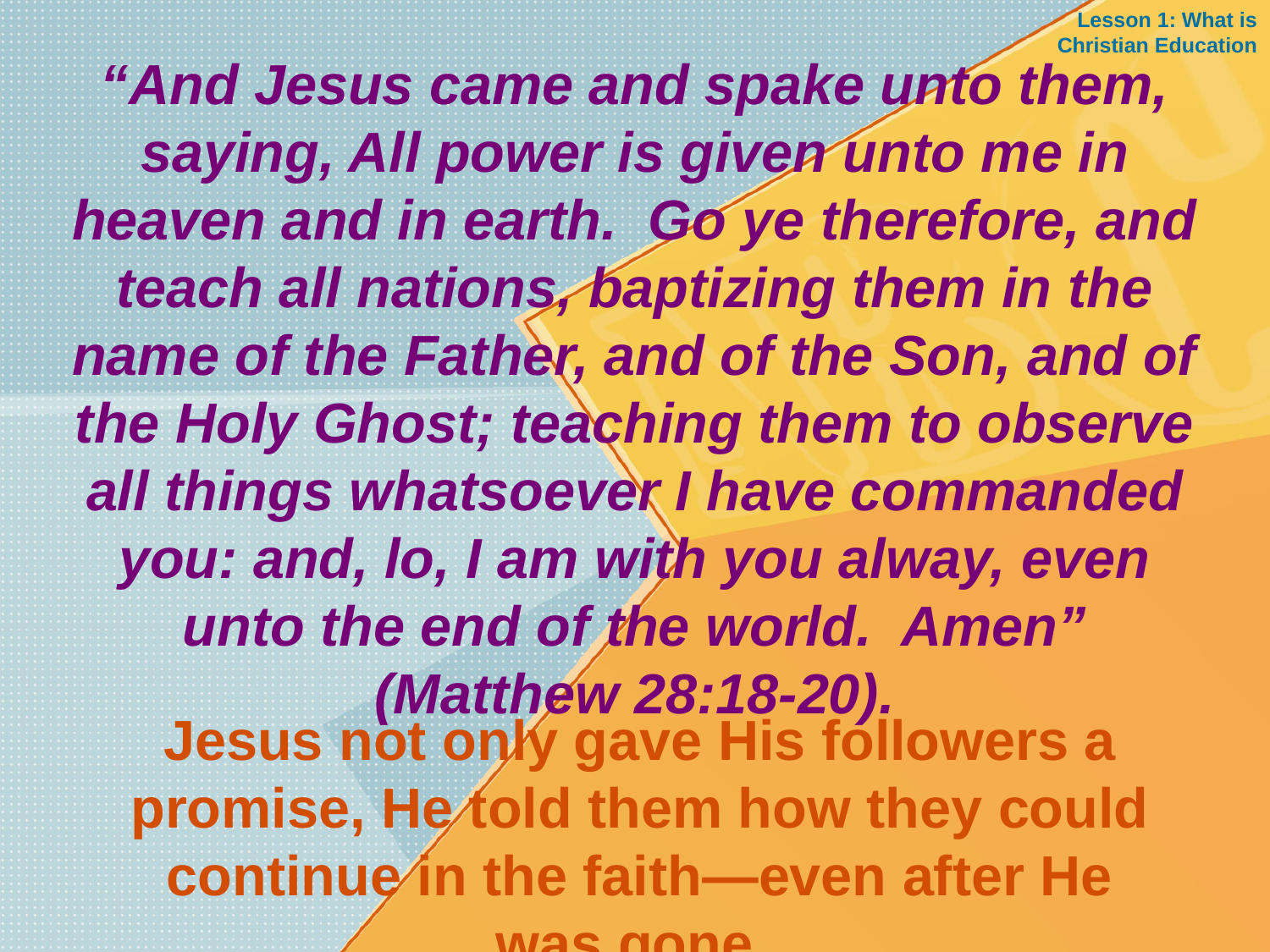

Lesson 1: What is Christian Education
“And Jesus came and spake unto them, saying, All power is given unto me in heaven and in earth.  Go ye therefore, and teach all nations, baptizing them in the name of the Father, and of the Son, and of the Holy Ghost; teaching them to observe all things whatsoever I have commanded you: and, lo, I am with you alway, even unto the end of the world.  Amen” (Matthew 28:18-20).
Jesus not only gave His followers a promise, He told them how they could continue in the faith—even after He was gone.